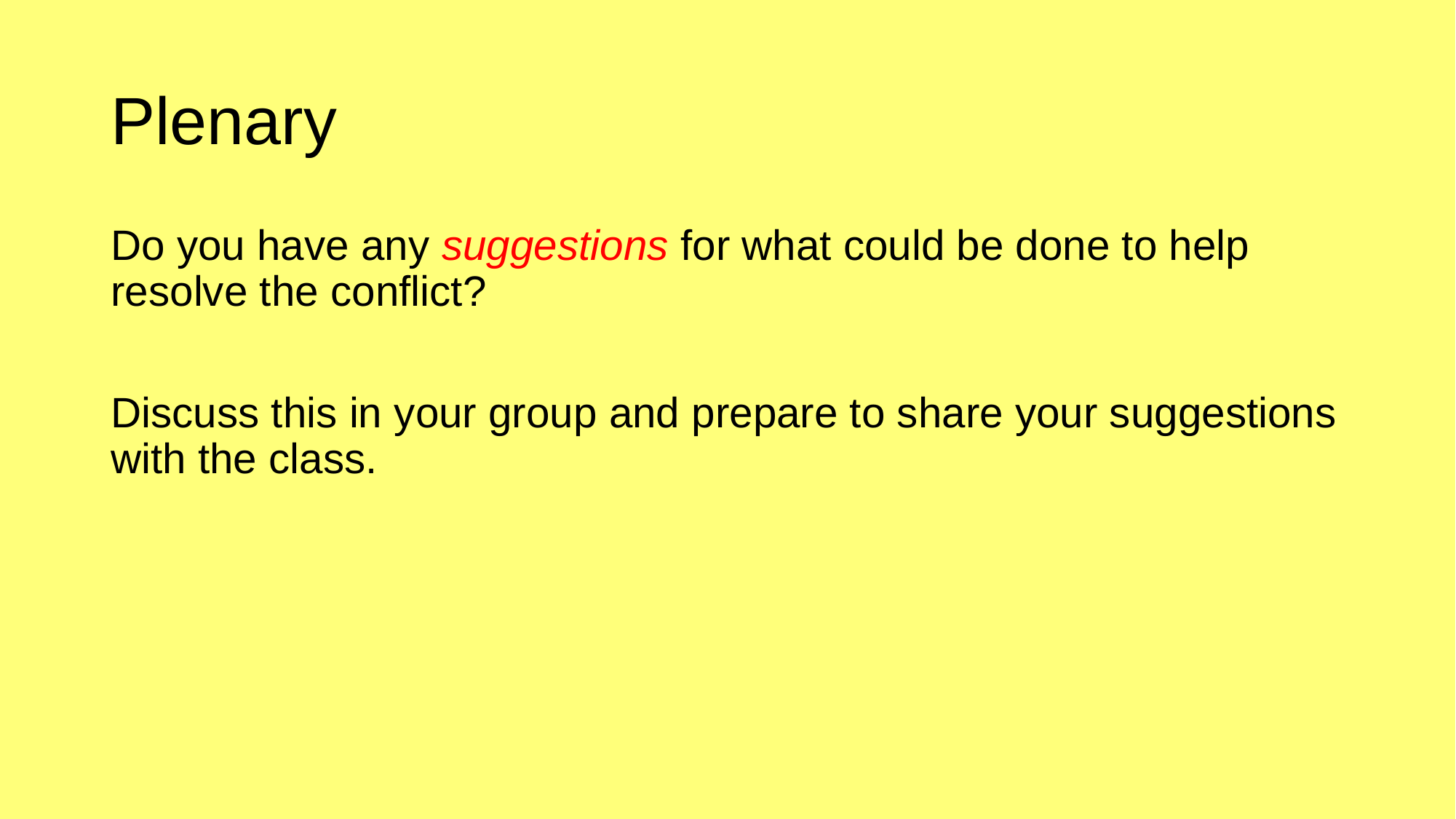

# Plenary
Do you have any suggestions for what could be done to help resolve the conflict?

Discuss this in your group and prepare to share your suggestions with the class.